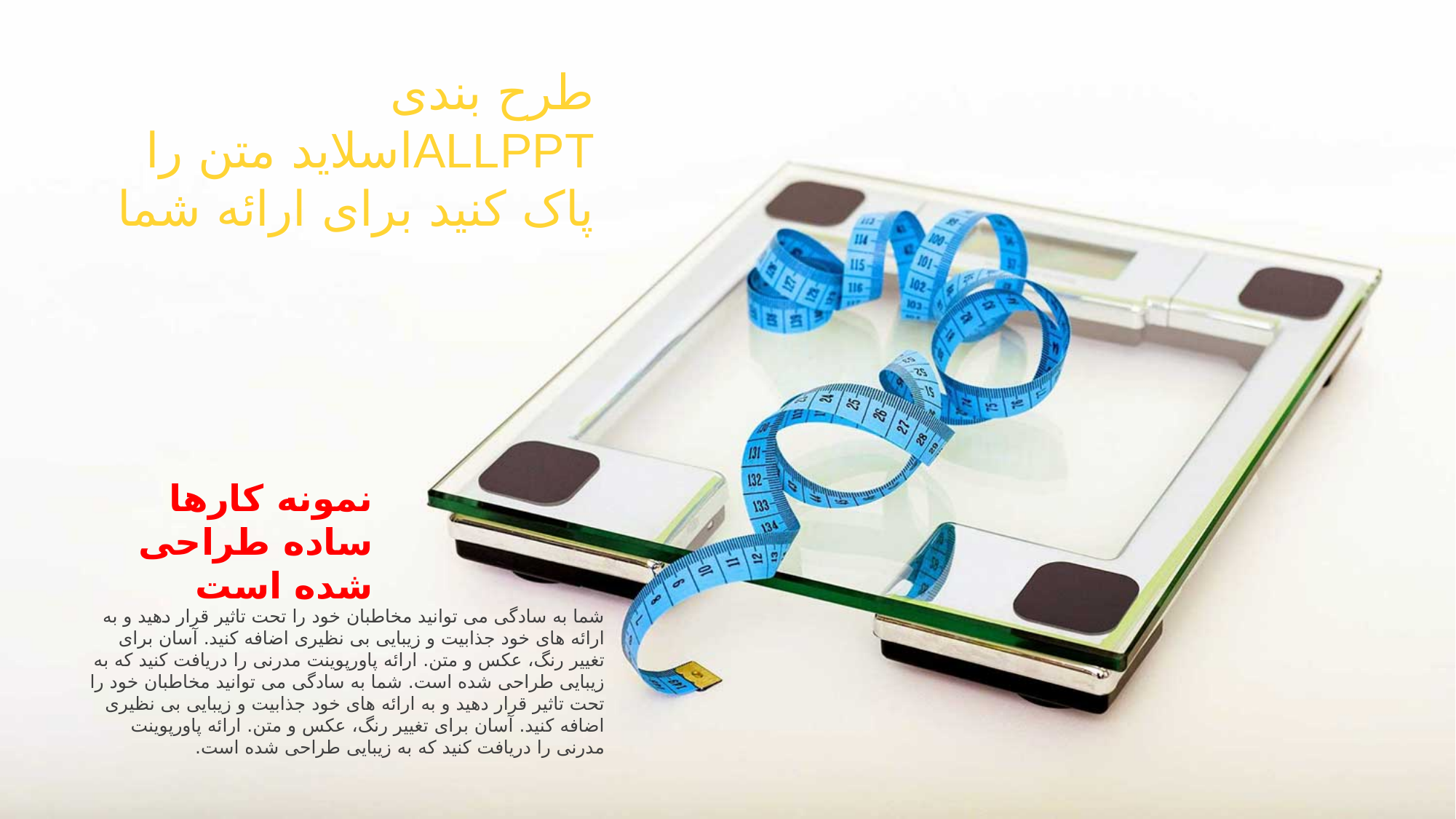

طرح بندی ALLPPTاسلاید متن را پاک کنید برای ارائه شما
نمونه کارها ساده طراحی شده است
شما به سادگی می توانید مخاطبان خود را تحت تاثیر قرار دهید و به ارائه های خود جذابیت و زیبایی بی نظیری اضافه کنید. آسان برای تغییر رنگ، عکس و متن. ارائه پاورپوینت مدرنی را دریافت کنید که به زیبایی طراحی شده است. شما به سادگی می توانید مخاطبان خود را تحت تاثیر قرار دهید و به ارائه های خود جذابیت و زیبایی بی نظیری اضافه کنید. آسان برای تغییر رنگ، عکس و متن. ارائه پاورپوینت مدرنی را دریافت کنید که به زیبایی طراحی شده است.